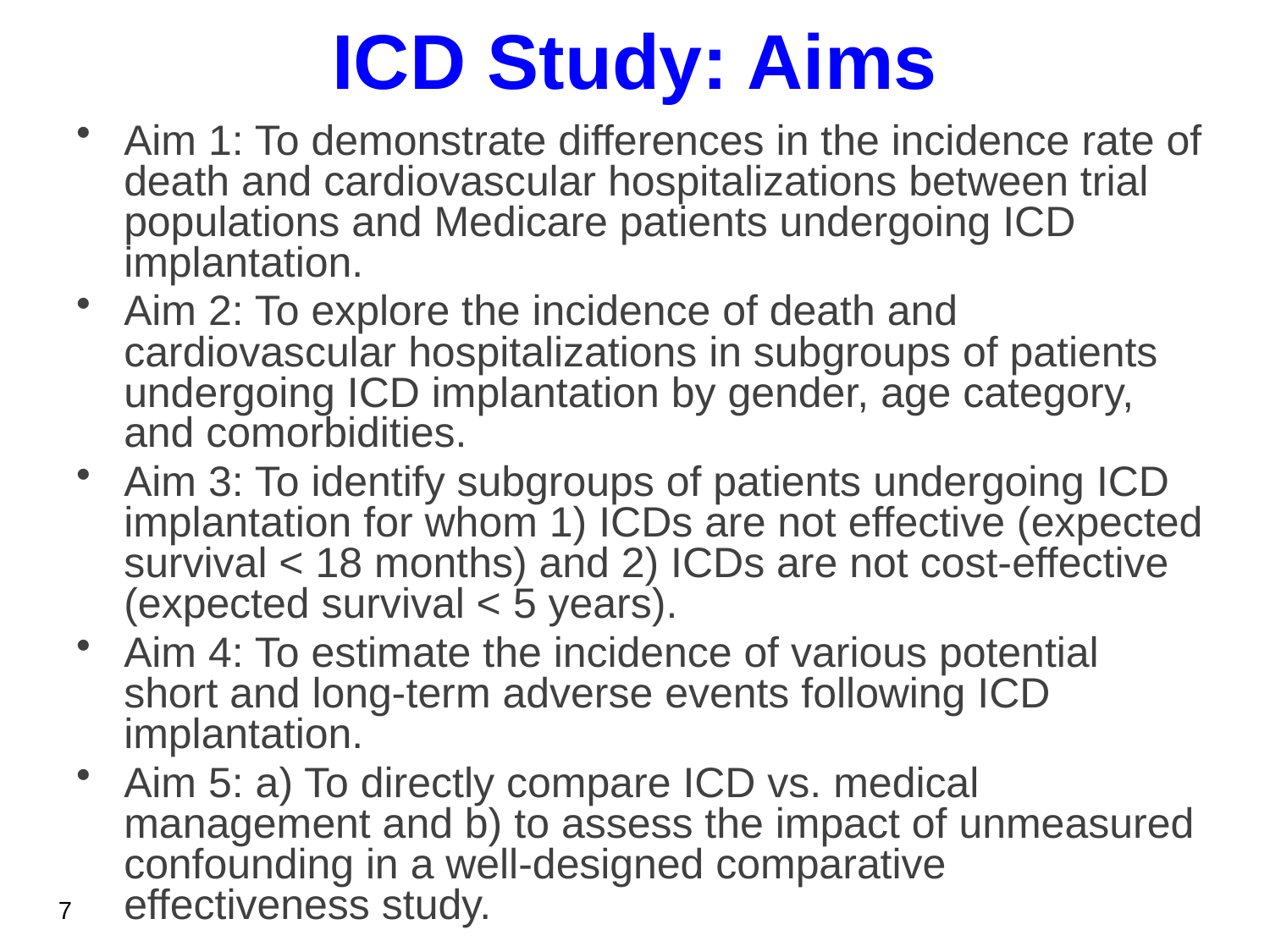

# ICD Study: Aims
Aim 1: To demonstrate differences in the incidence rate of death and cardiovascular hospitalizations between trial populations and Medicare patients undergoing ICD implantation.
Aim 2: To explore the incidence of death and cardiovascular hospitalizations in subgroups of patients undergoing ICD implantation by gender, age category, and comorbidities.
Aim 3: To identify subgroups of patients undergoing ICD implantation for whom 1) ICDs are not effective (expected survival < 18 months) and 2) ICDs are not cost-effective (expected survival < 5 years).
Aim 4: To estimate the incidence of various potential short and long-term adverse events following ICD implantation.
Aim 5: a) To directly compare ICD vs. medical management and b) to assess the impact of unmeasured confounding in a well-designed comparative effectiveness study.
7